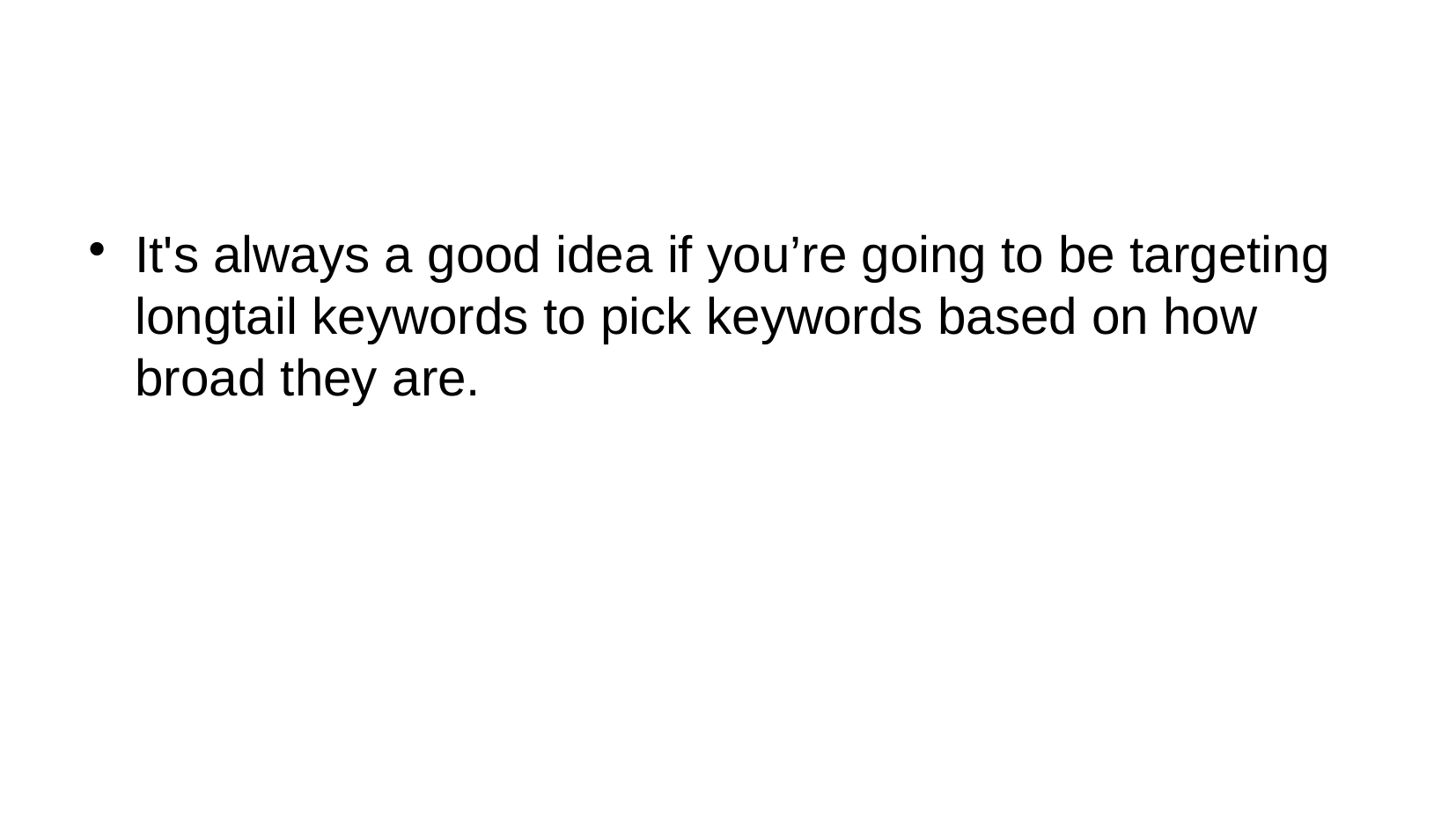

It's always a good idea if you’re going to be targeting longtail keywords to pick keywords based on how broad they are.